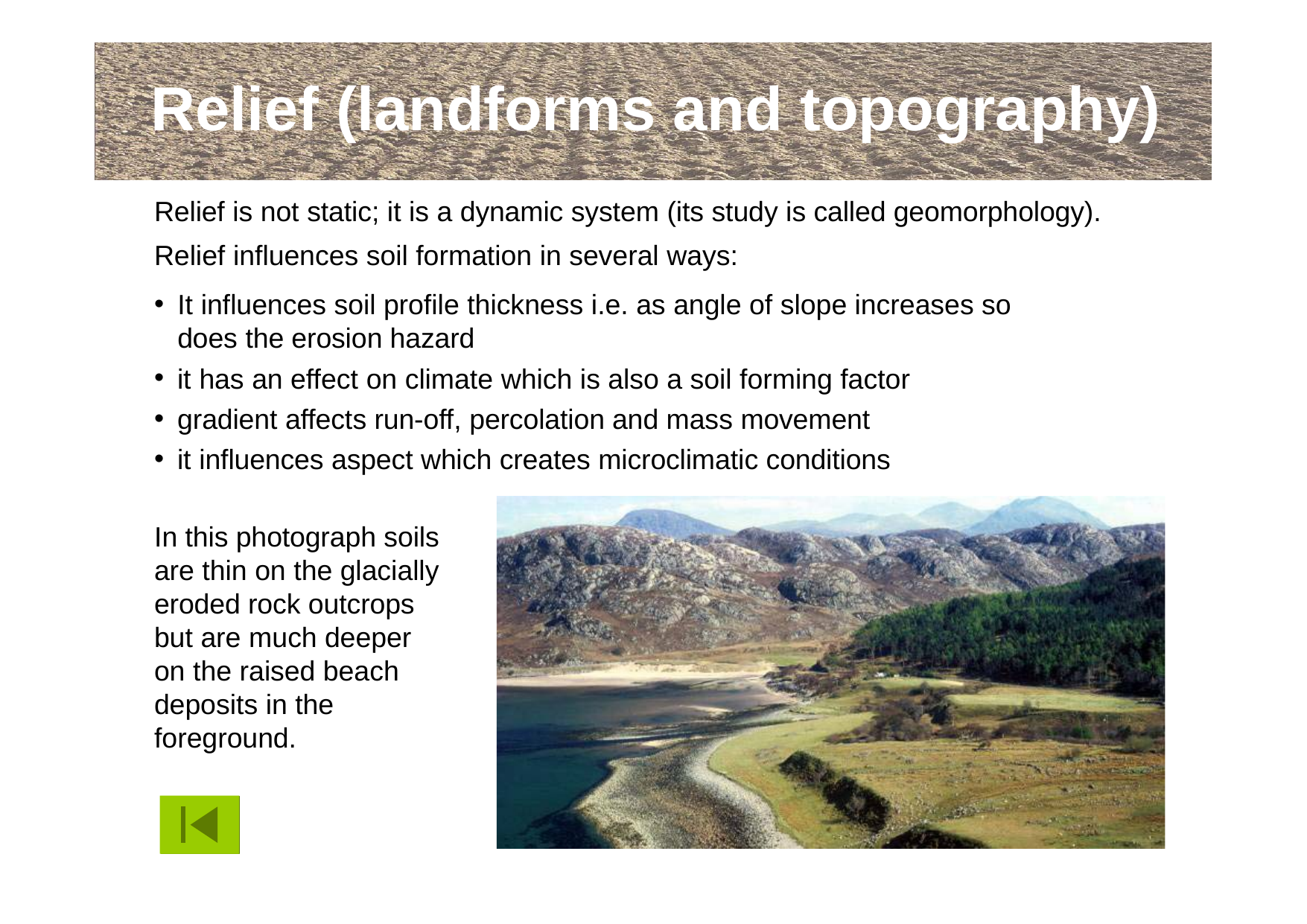

Relief (landforms and topography)
Relief is not static; it is a dynamic system (its study is called geomorphology). Relief influences soil formation in several ways:
It influences soil profile thickness i.e. as angle of slope increases so does the erosion hazard
it has an effect on climate which is also a soil forming factor
gradient affects run-off, percolation and mass movement
it influences aspect which creates microclimatic conditions

In this photograph soils are thin on the glacially eroded rock outcrops but are much deeper on the raised beach deposits in the foreground.